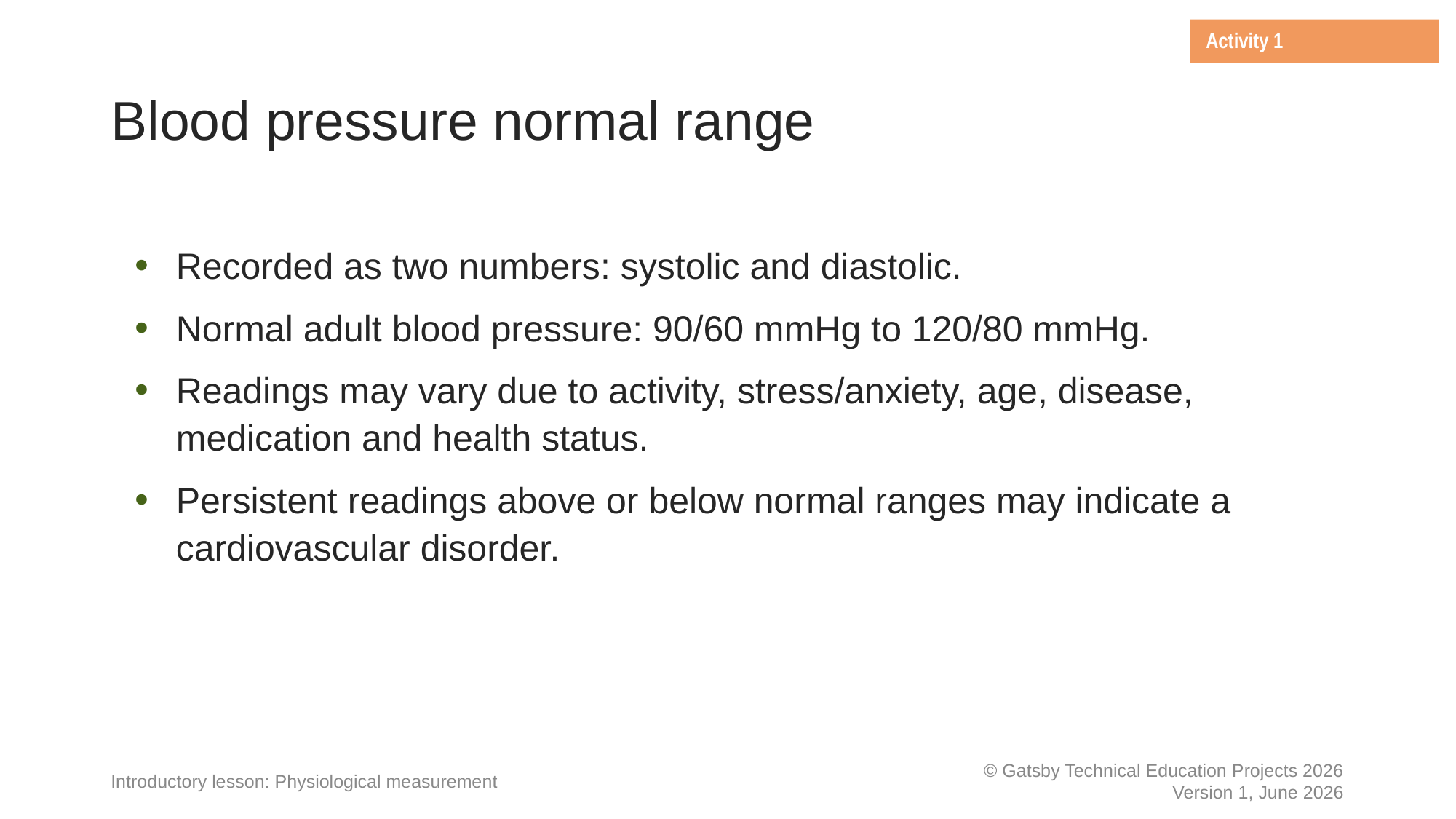

Activity 1
Blood pressure normal range
Recorded as two numbers: systolic and diastolic.
Normal adult blood pressure: 90/60 mmHg to 120/80 mmHg.
Readings may vary due to activity, stress/anxiety, age, disease, medication and health status.
Persistent readings above or below normal ranges may indicate a cardiovascular disorder.